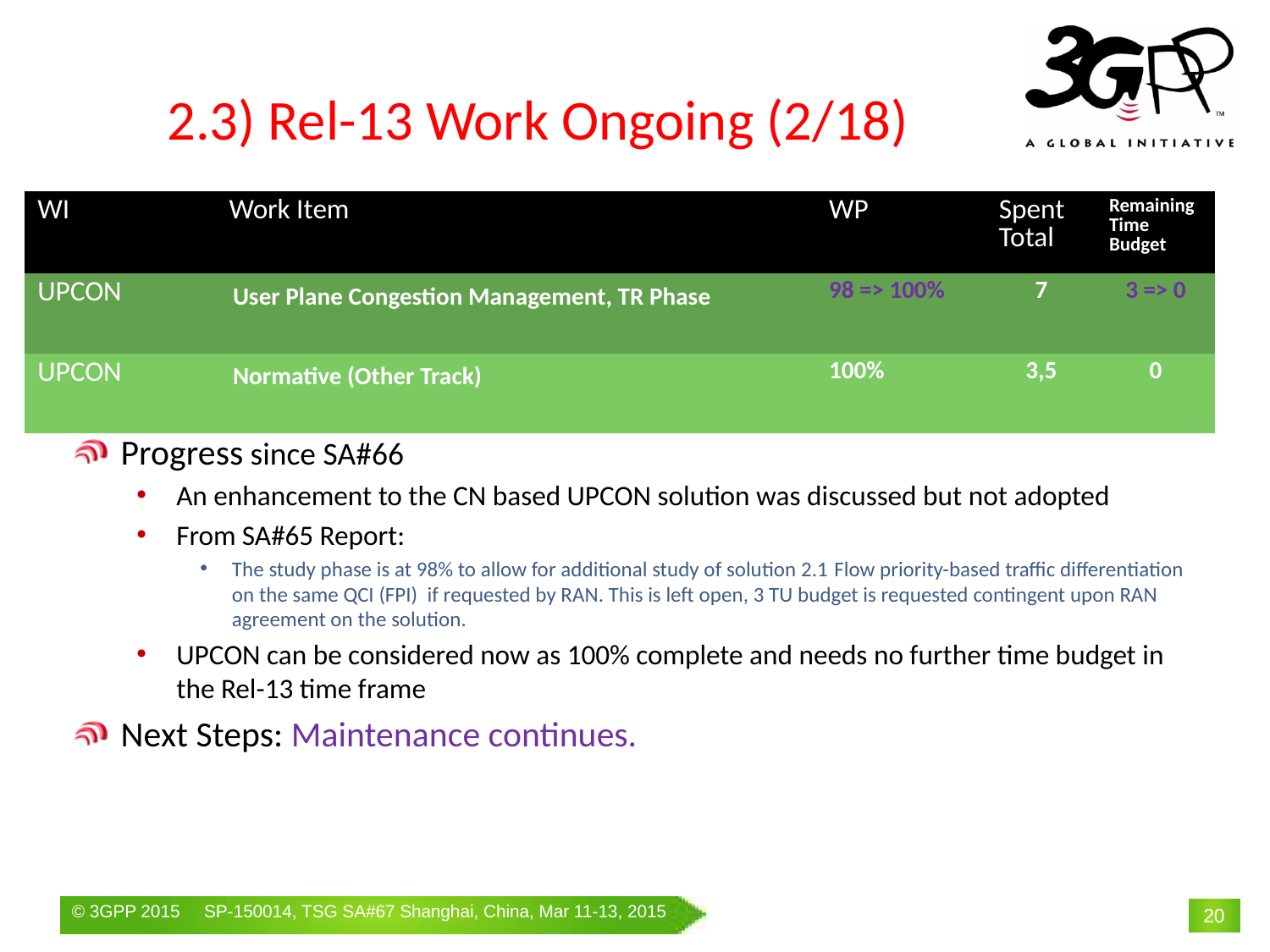

# 2.3) Rel-13 Work Ongoing (2/18)
| WI | Work Item | WP | Spent Total | Remaining Time Budget |
| --- | --- | --- | --- | --- |
| UPCON | User Plane Congestion Management, TR Phase | 98 => 100% | 7 | 3 => 0 |
| UPCON | Normative (Other Track) | 100% | 3,5 | 0 |
Progress since SA#66
An enhancement to the CN based UPCON solution was discussed but not adopted
From SA#65 Report:
The study phase is at 98% to allow for additional study of solution 2.1 Flow priority-based traffic differentiation on the same QCI (FPI)  if requested by RAN. This is left open, 3 TU budget is requested contingent upon RAN agreement on the solution.
UPCON can be considered now as 100% complete and needs no further time budget in the Rel-13 time frame
Next Steps: Maintenance continues.